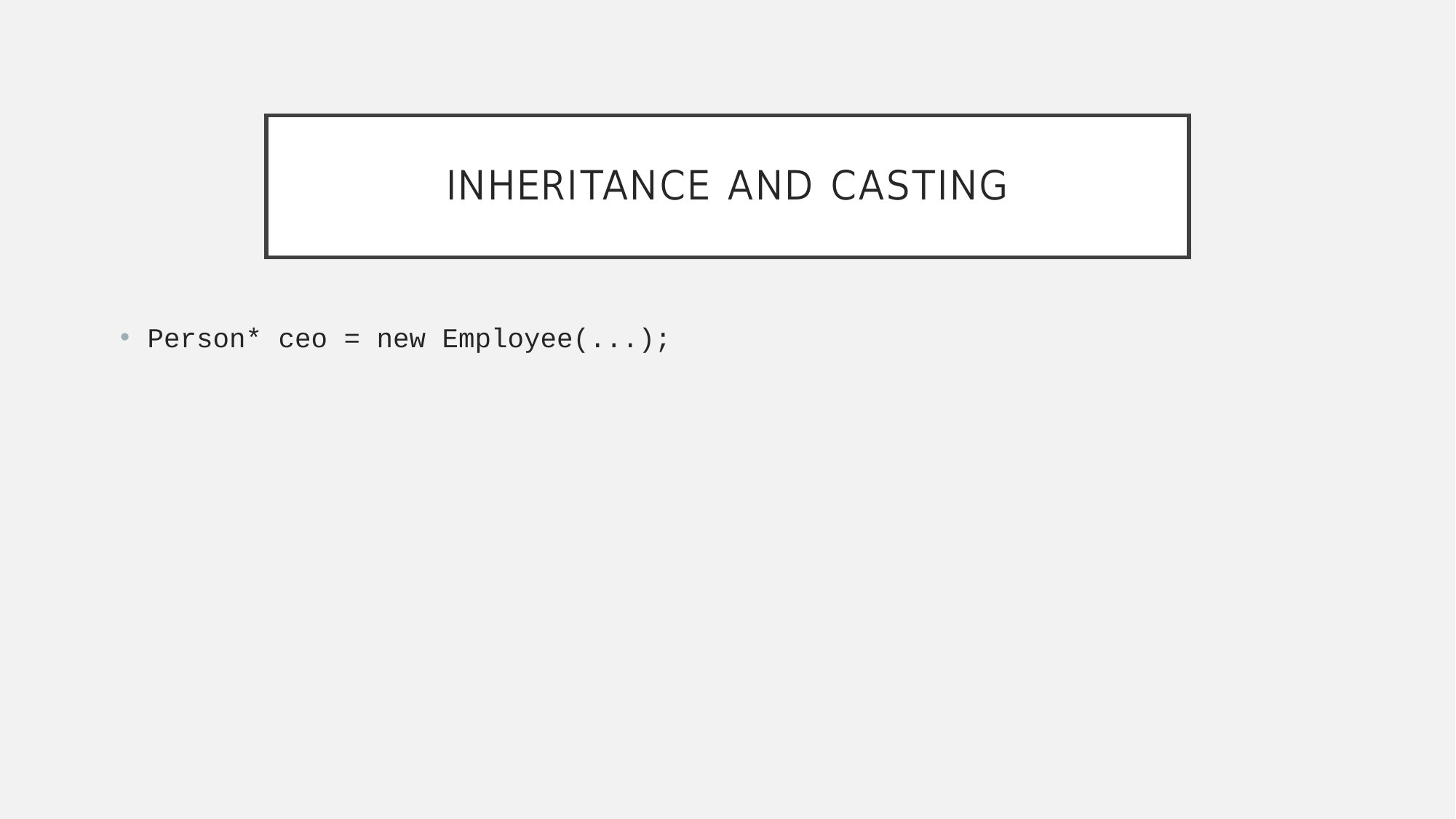

# Inheritance And Casting
Person* ceo = new Employee(...);